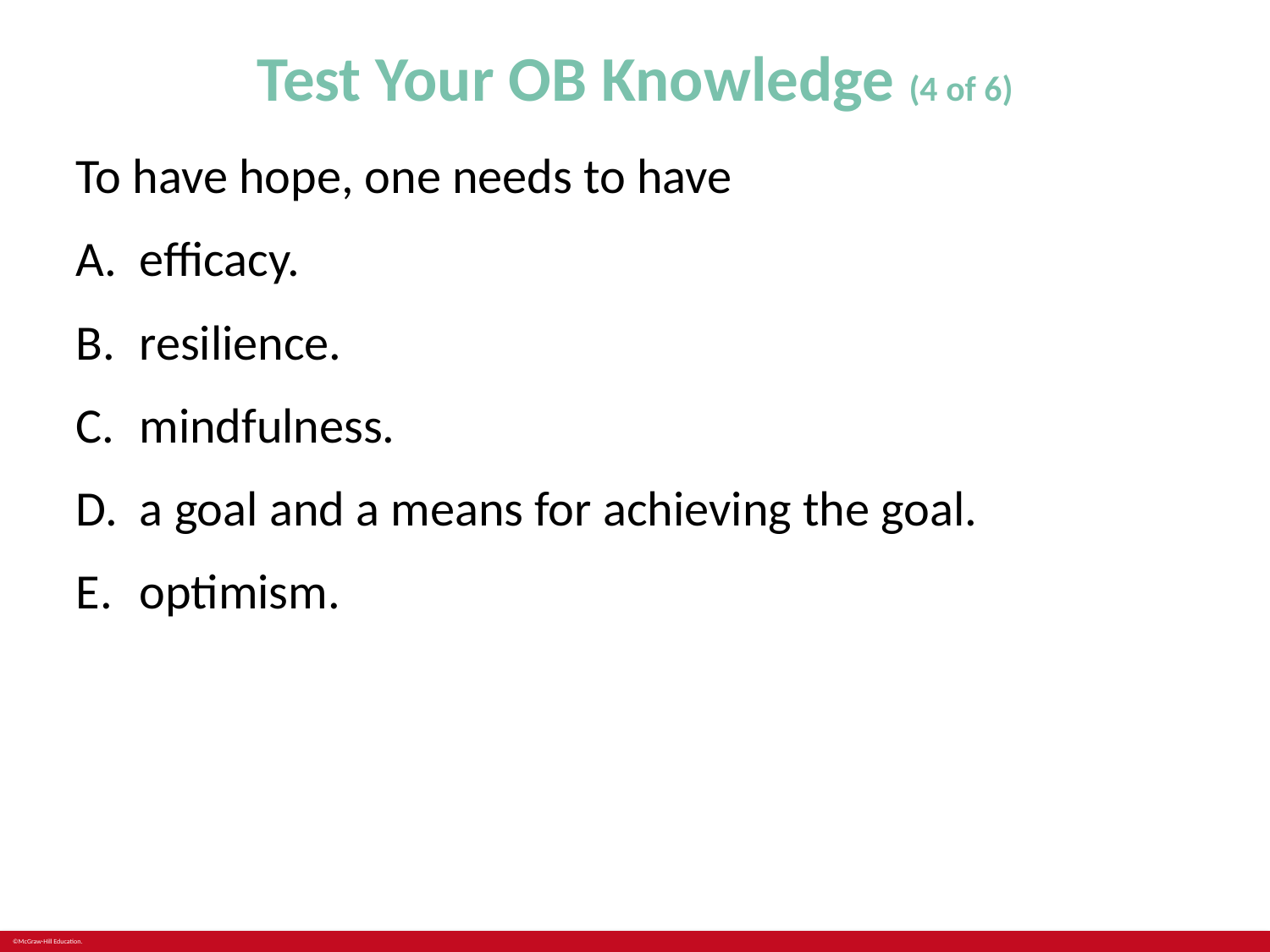

# Test Your OB Knowledge (4 of 6)
To have hope, one needs to have
efficacy.
resilience.
mindfulness.
a goal and a means for achieving the goal.
optimism.